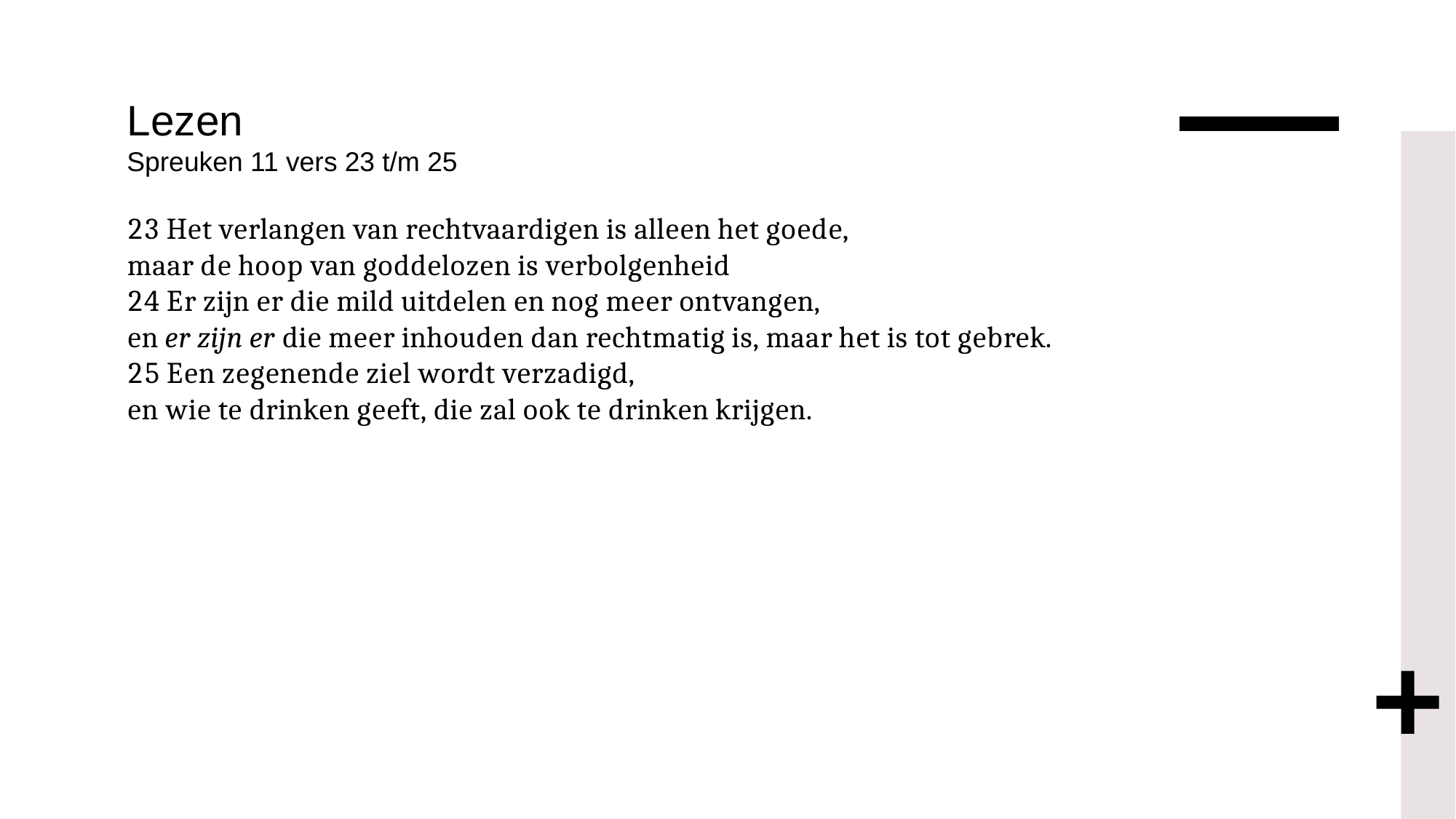

# Lezen Spreuken 11 vers 23 t/m 25 23 Het verlangen van rechtvaardigen is alleen het goede, maar de hoop van goddelozen is verbolgenheid 24 Er zijn er die mild uitdelen en nog meer ontvangen, en er zijn er die meer inhouden dan rechtmatig is, maar het is tot gebrek. 25 Een zegenende ziel wordt verzadigd, en wie te drinken geeft, die zal ook te drinken krijgen.